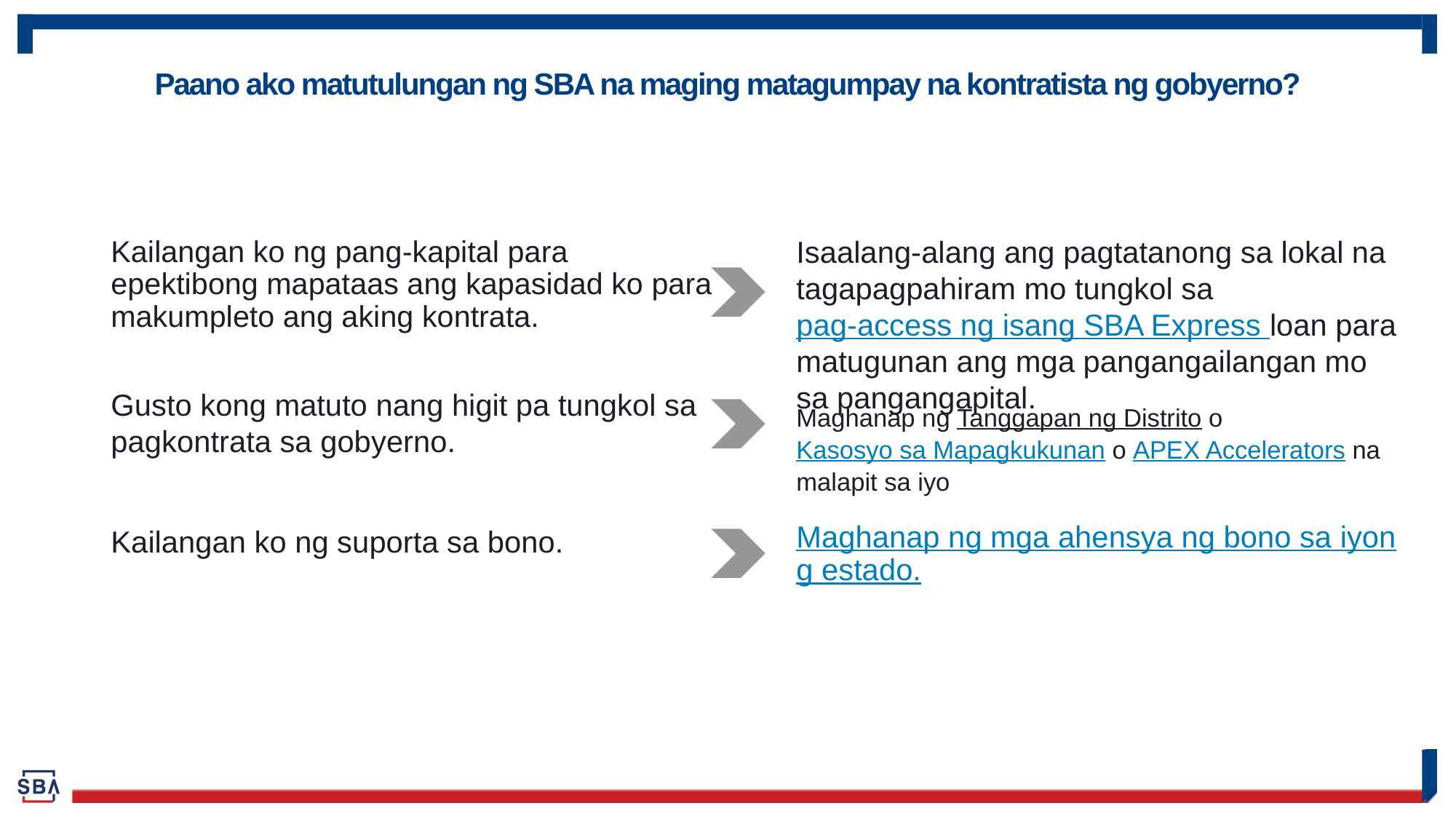

# Paano ako matutulungan ng SBA na maging matagumpay na kontratista ng gobyerno?
Isaalang-alang ang pagtatanong sa lokal na tagapagpahiram mo tungkol sa pag-access ng isang SBA Express loan para matugunan ang mga pangangailangan mo sa pangangapital.
Kailangan ko ng pang-kapital para epektibong mapataas ang kapasidad ko para makumpleto ang aking kontrata.

Gusto kong matuto nang higit pa tungkol sa pagkontrata sa gobyerno.
Maghanap ng Tanggapan ng Distrito o Kasosyo sa Mapagkukunan o APEX Accelerators na malapit sa iyo

Maghanap ng mga ahensya ng bono sa iyong estado.
Kailangan ko ng suporta sa bono.